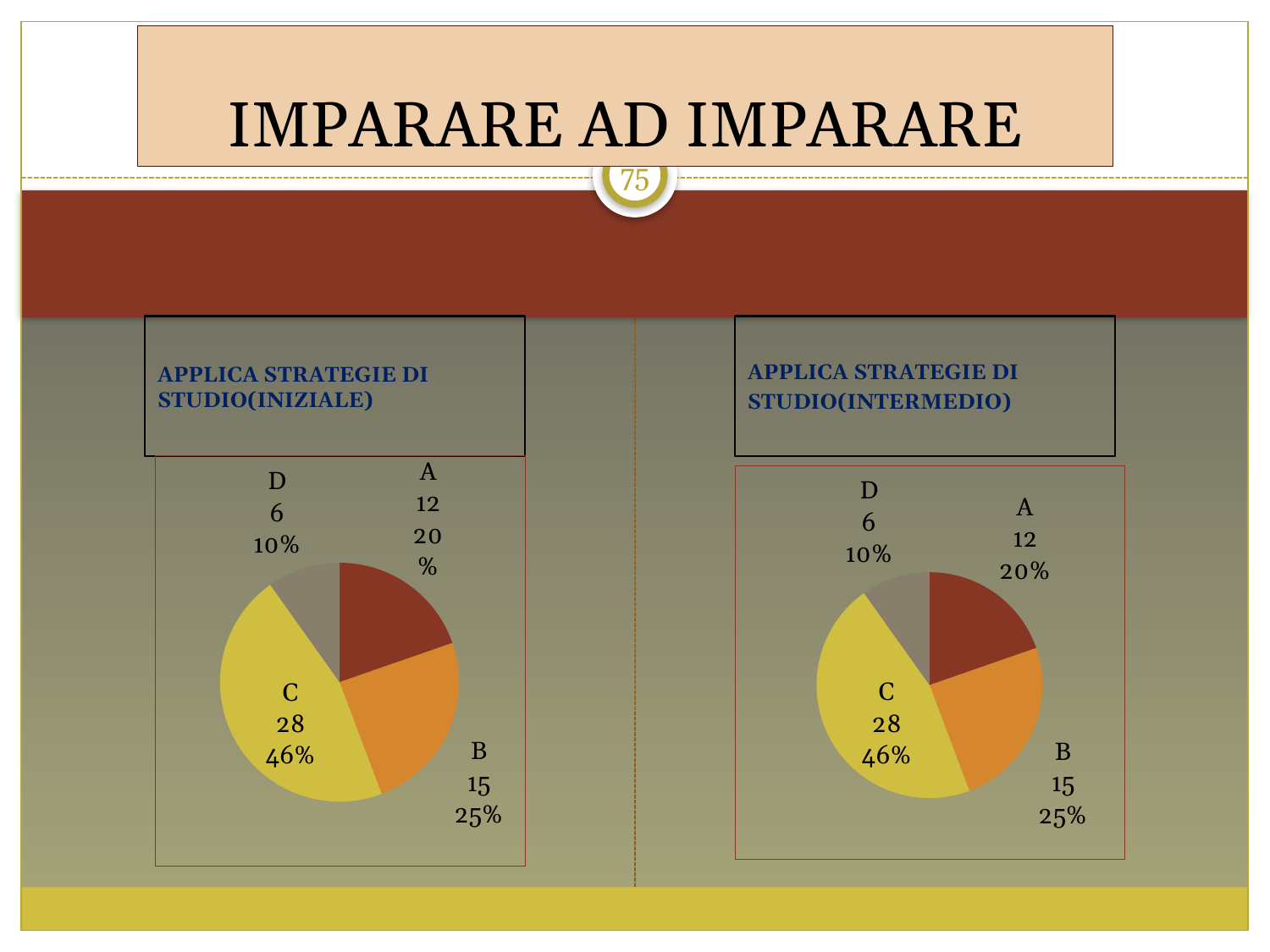

# IMPARARE AD IMPARARE
75
APPLICA STRATEGIE DI STUDIO(INIZIALE)
APPLICA STRATEGIE DI
STUDIO(INTERMEDIO)

### Chart

| Category | Vendite |
|---|---|
| A | 12.0 |
| B | 15.0 |
| C | 28.0 |
| D | 6.0 |

### Chart

| Category | Vendite |
|---|---|
| A | 12.0 |
| B | 15.0 |
| C | 28.0 |
| D | 6.0 |